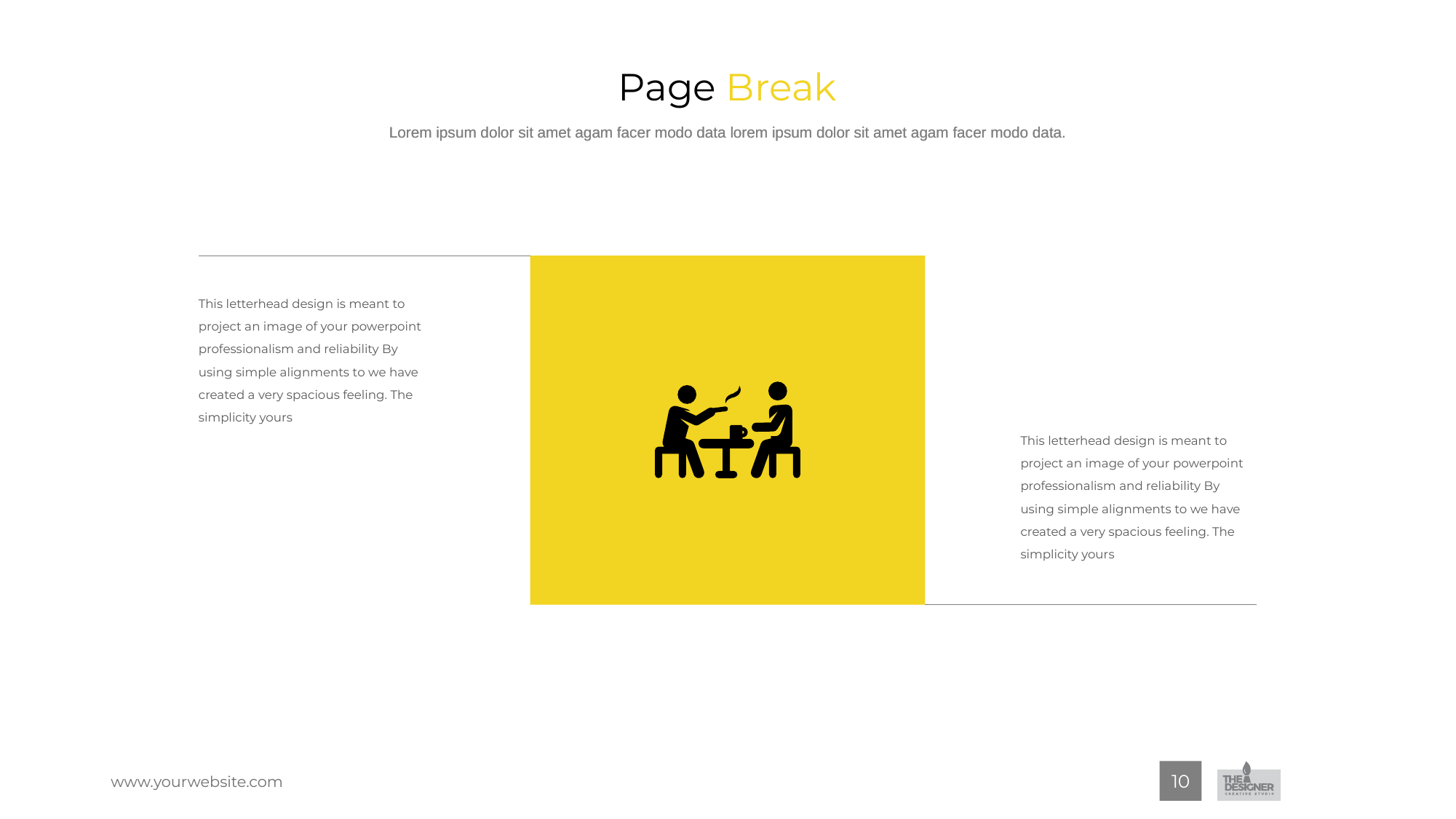

# Page Break
Lorem ipsum dolor sit amet agam facer modo data lorem ipsum dolor sit amet agam facer modo data.

This letterhead design is meant to project an image of your powerpoint professionalism and reliability By using simple alignments to we have created a very spacious feeling. The simplicity yours

This letterhead design is meant to project an image of your powerpoint professionalism and reliability By using simple alignments to we have created a very spacious feeling. The simplicity yours
10
www.yourwebsite.com